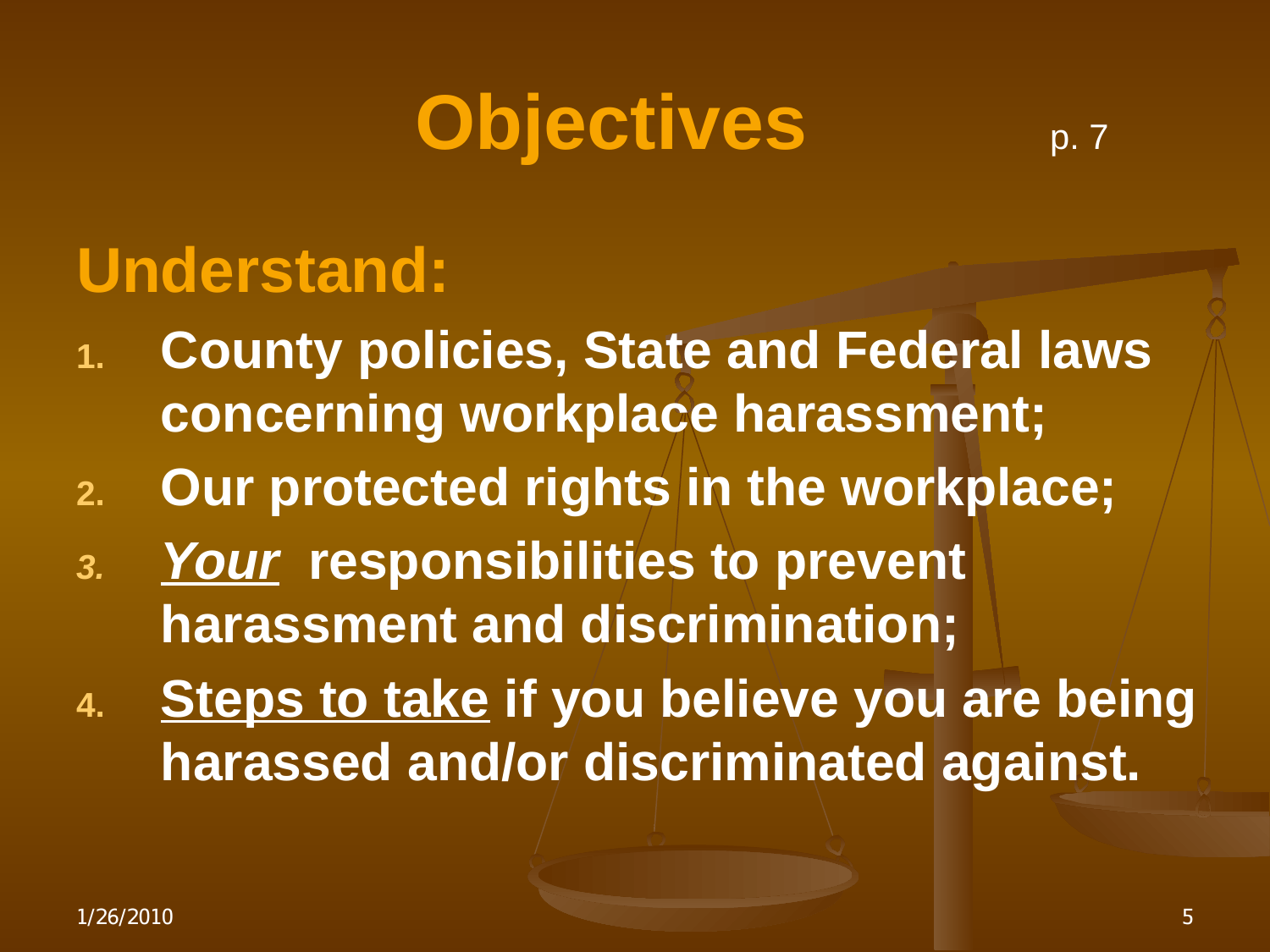

# Objectives 		p. 7
Understand:
County policies, State and Federal laws concerning workplace harassment;
Our protected rights in the workplace;
Your  responsibilities to prevent harassment and discrimination;
Steps to take if you believe you are being harassed and/or discriminated against.
1/26/2010
5